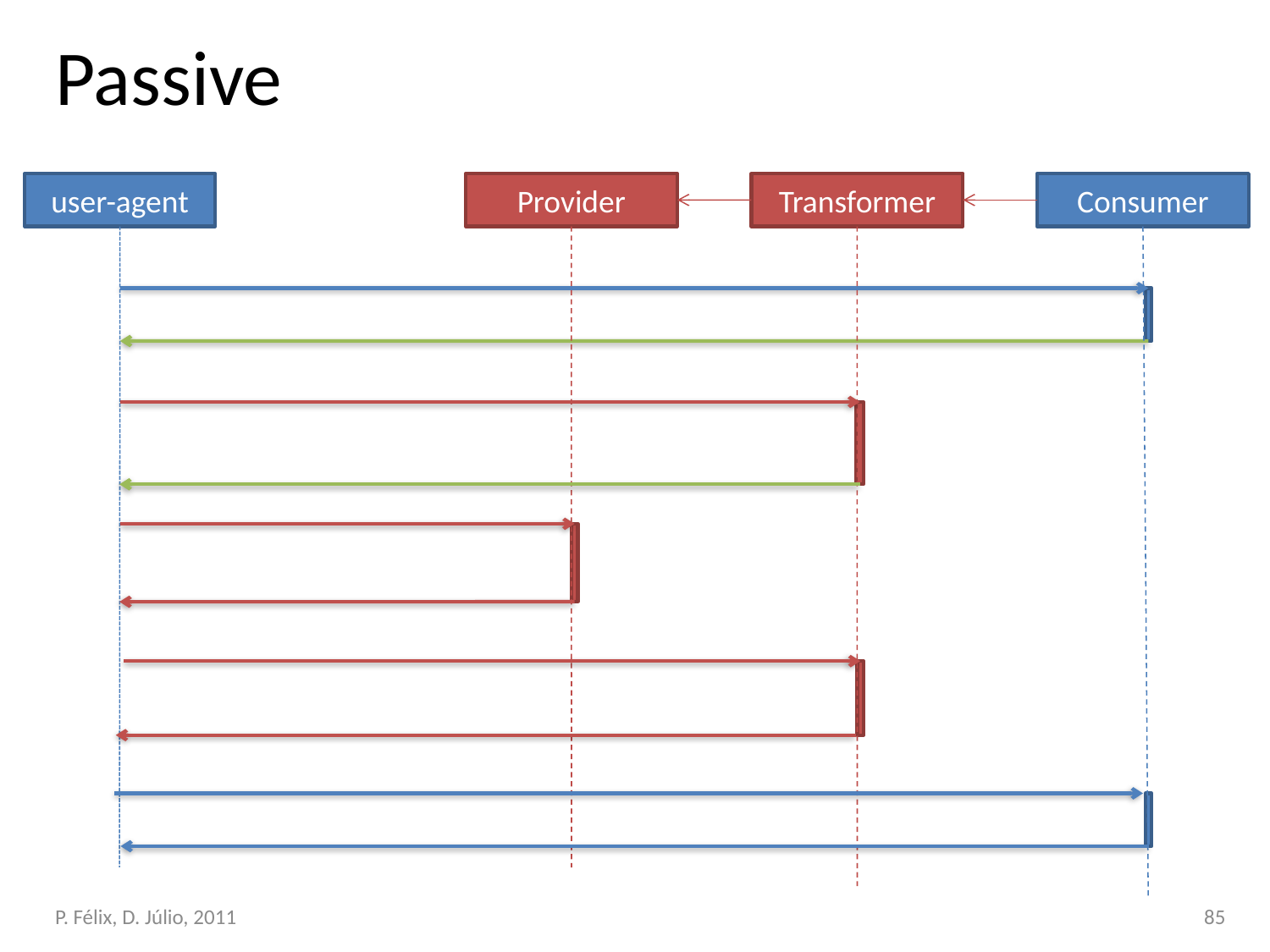

# Passive
Provider
user-agent
Transformer
Consumer

P. Félix, D. Júlio, 2011
85